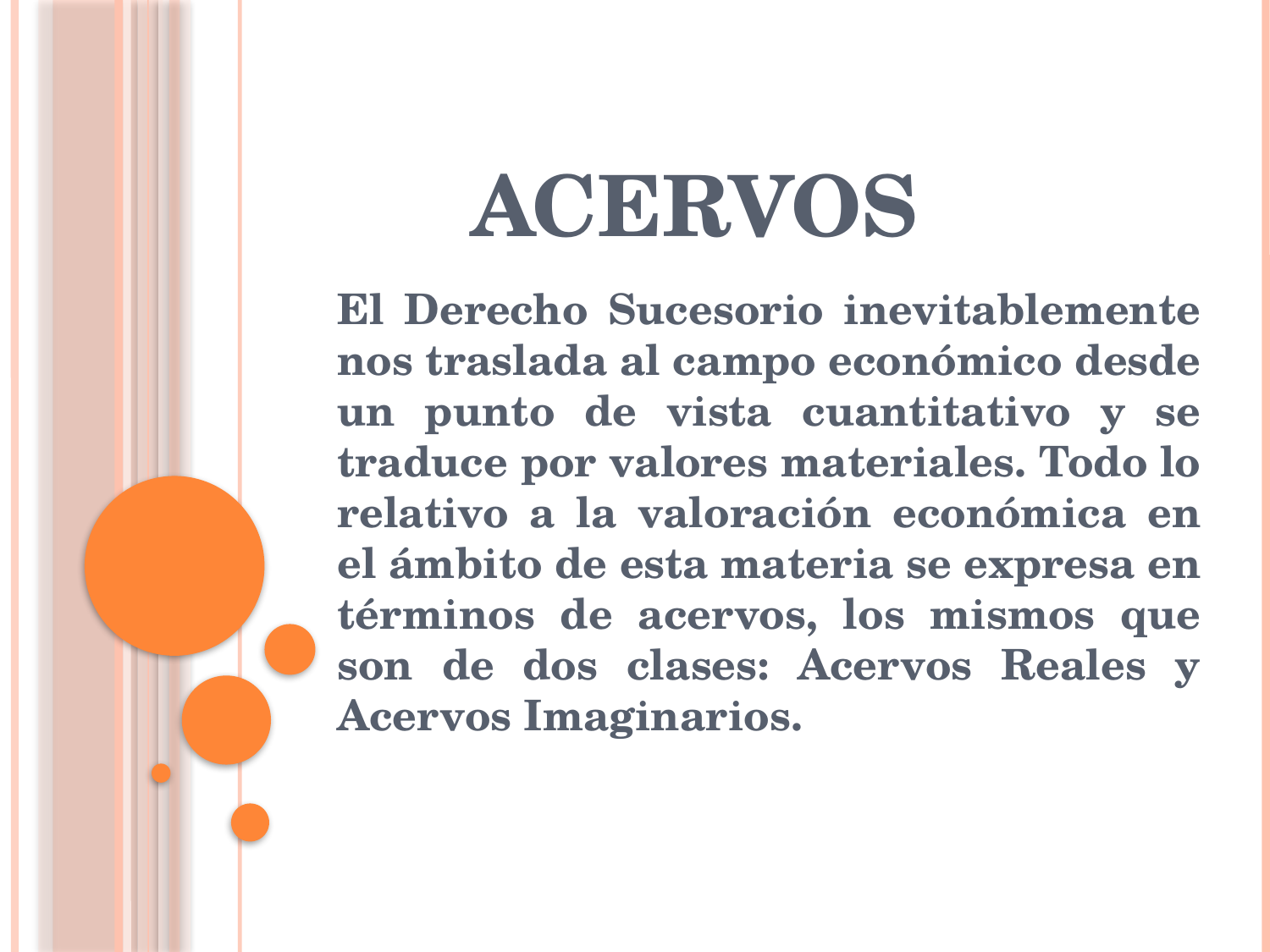

# ACERVOS
El Derecho Sucesorio inevitablemente nos traslada al campo económico desde un punto de vista cuantitativo y se traduce por valores materiales. Todo lo relativo a la valoración económica en el ámbito de esta materia se expresa en términos de acervos, los mismos que son de dos clases: Acervos Reales y Acervos Imaginarios.